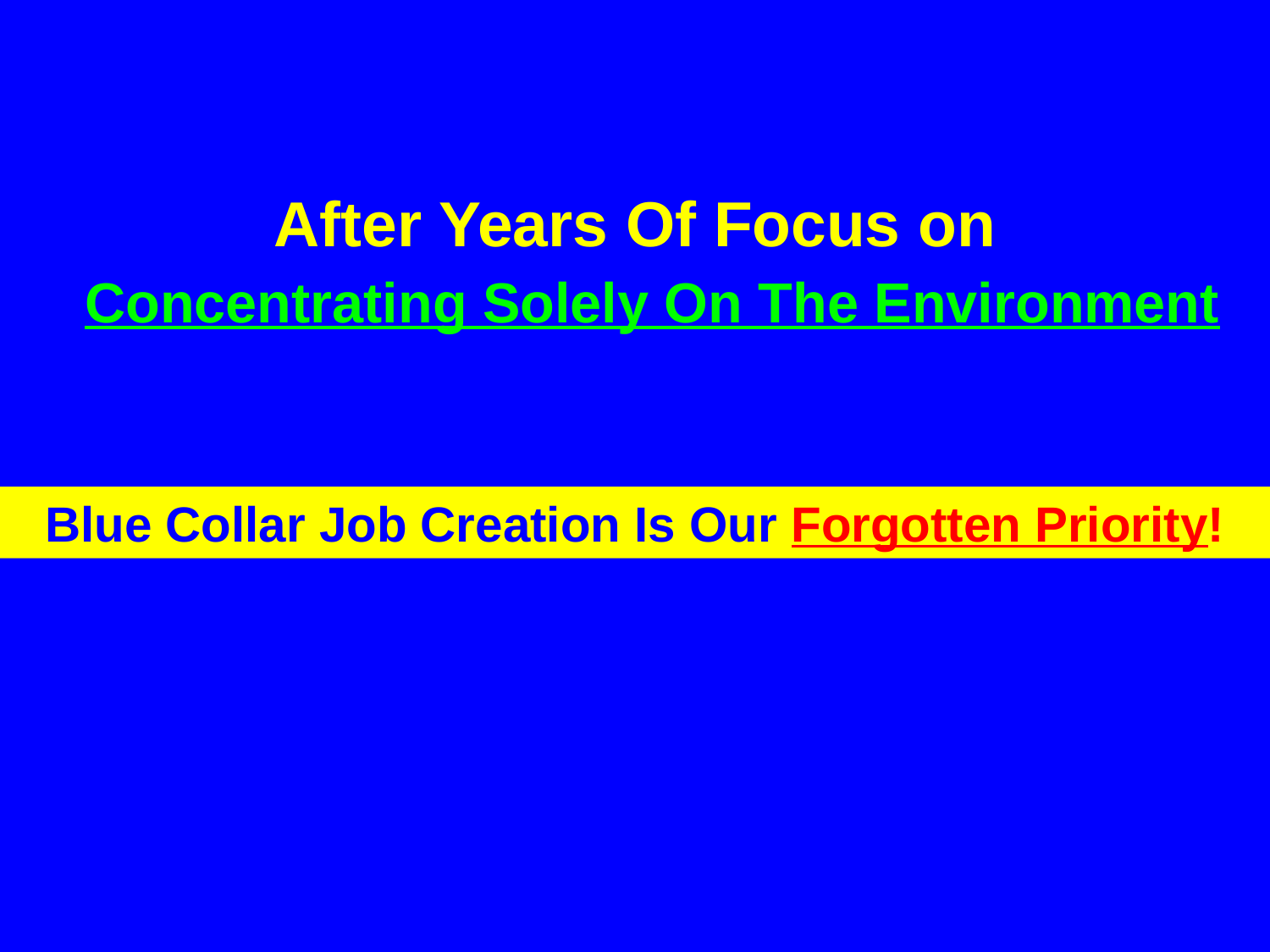

# After Years Of Focus on Concentrating Solely On The Environment
Blue Collar Job Creation Is Our Forgotten Priority!